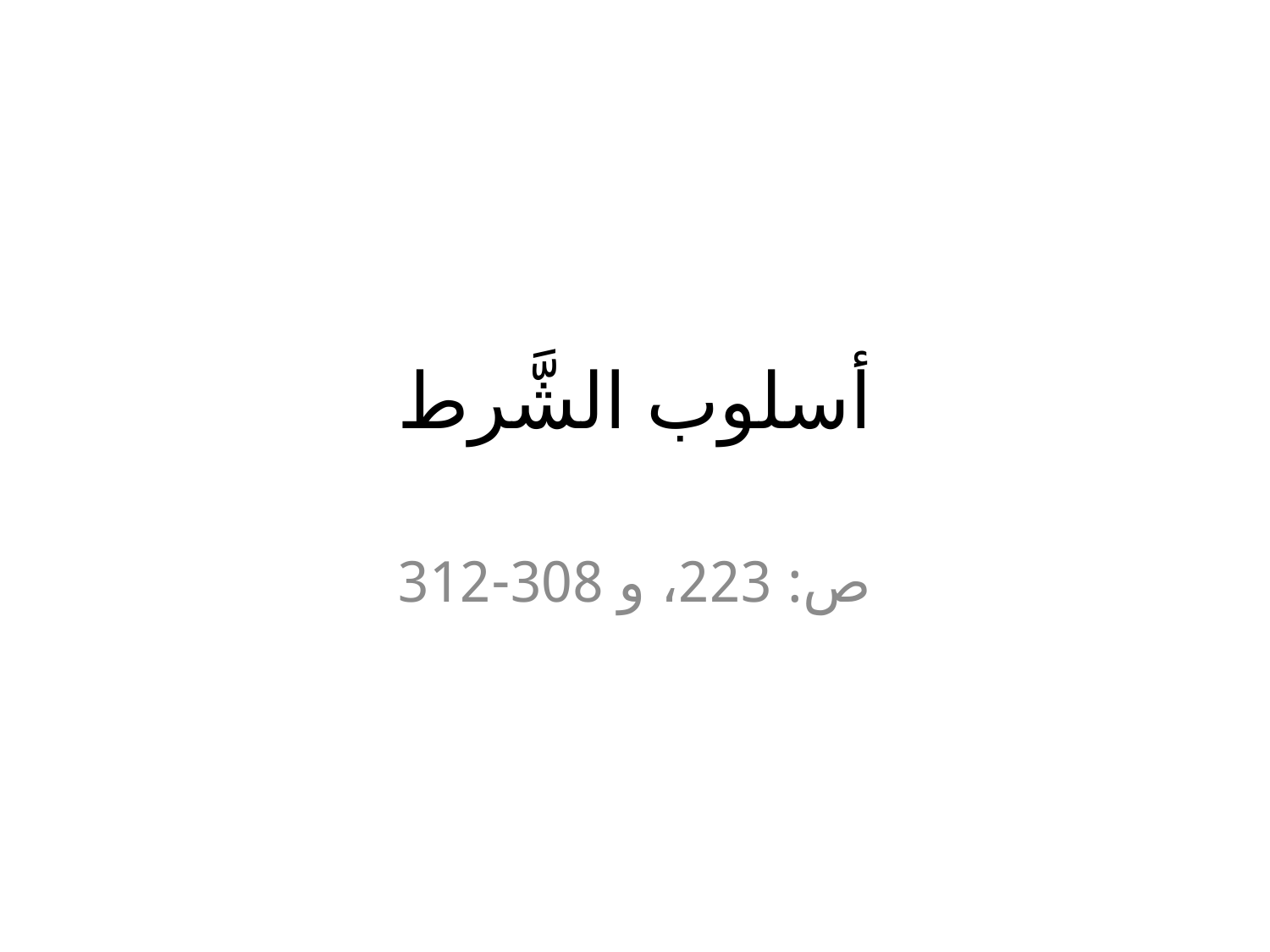

# أسلوب الشَّرط
ص: 223، و 308-312